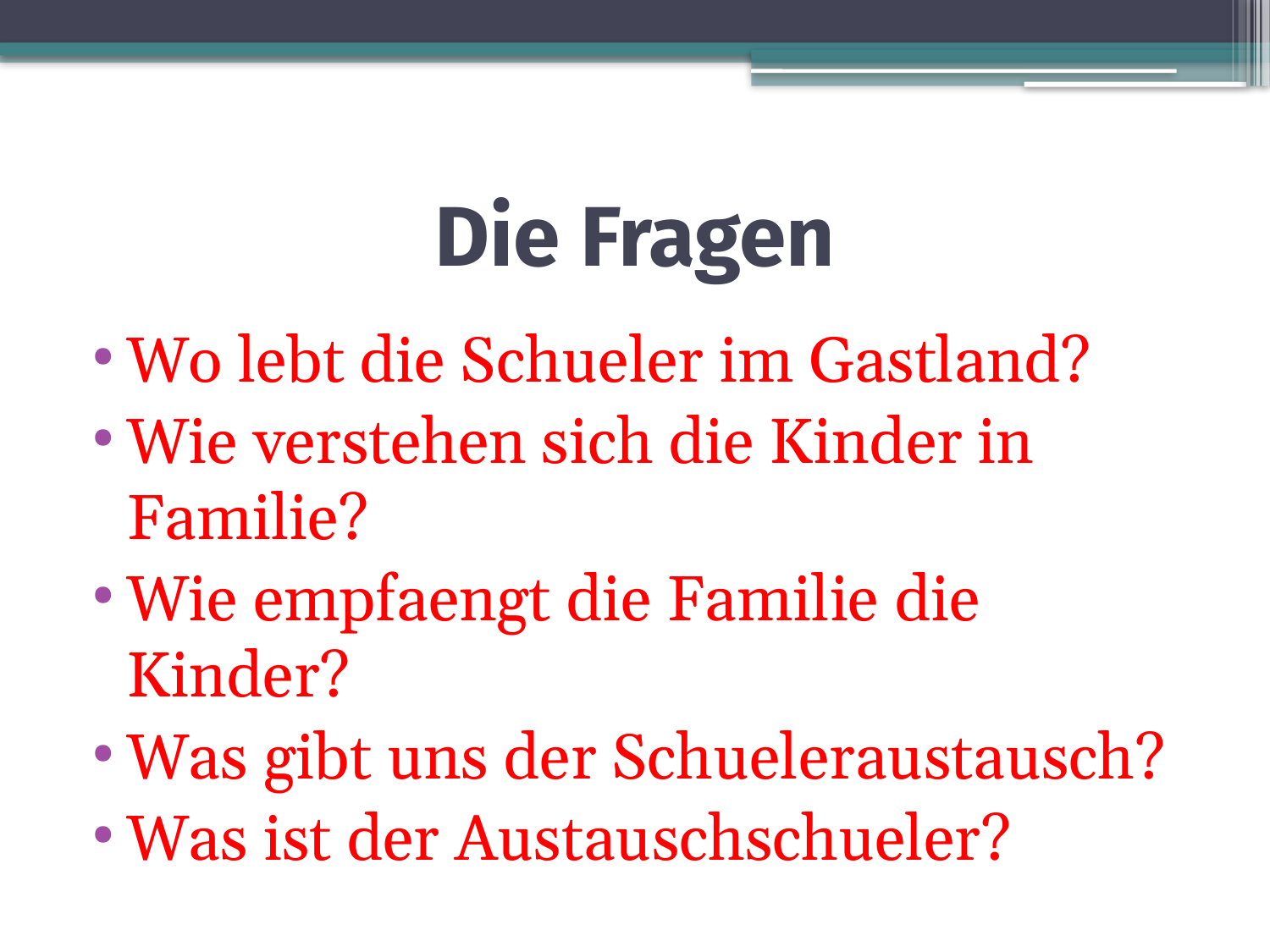

# Die Fragen
Wo lebt die Schueler im Gastland?
Wie verstehen sich die Kinder in Familie?
Wie empfaengt die Familie die Kinder?
Was gibt uns der Schueleraustausch?
Was ist der Austauschschueler?